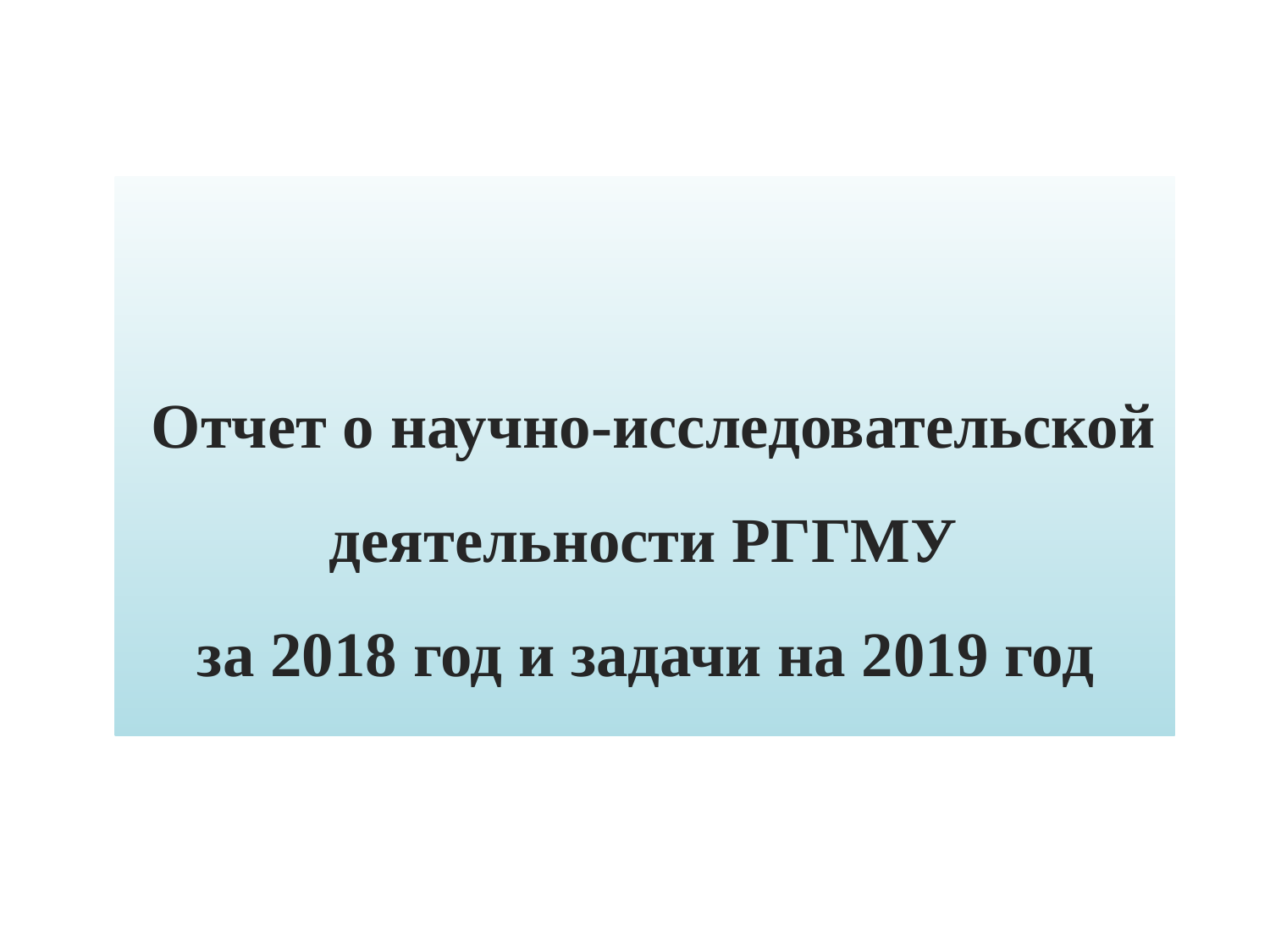

Отчет о научно-исследовательской деятельности РГГМУ
за 2018 год и задачи на 2019 год